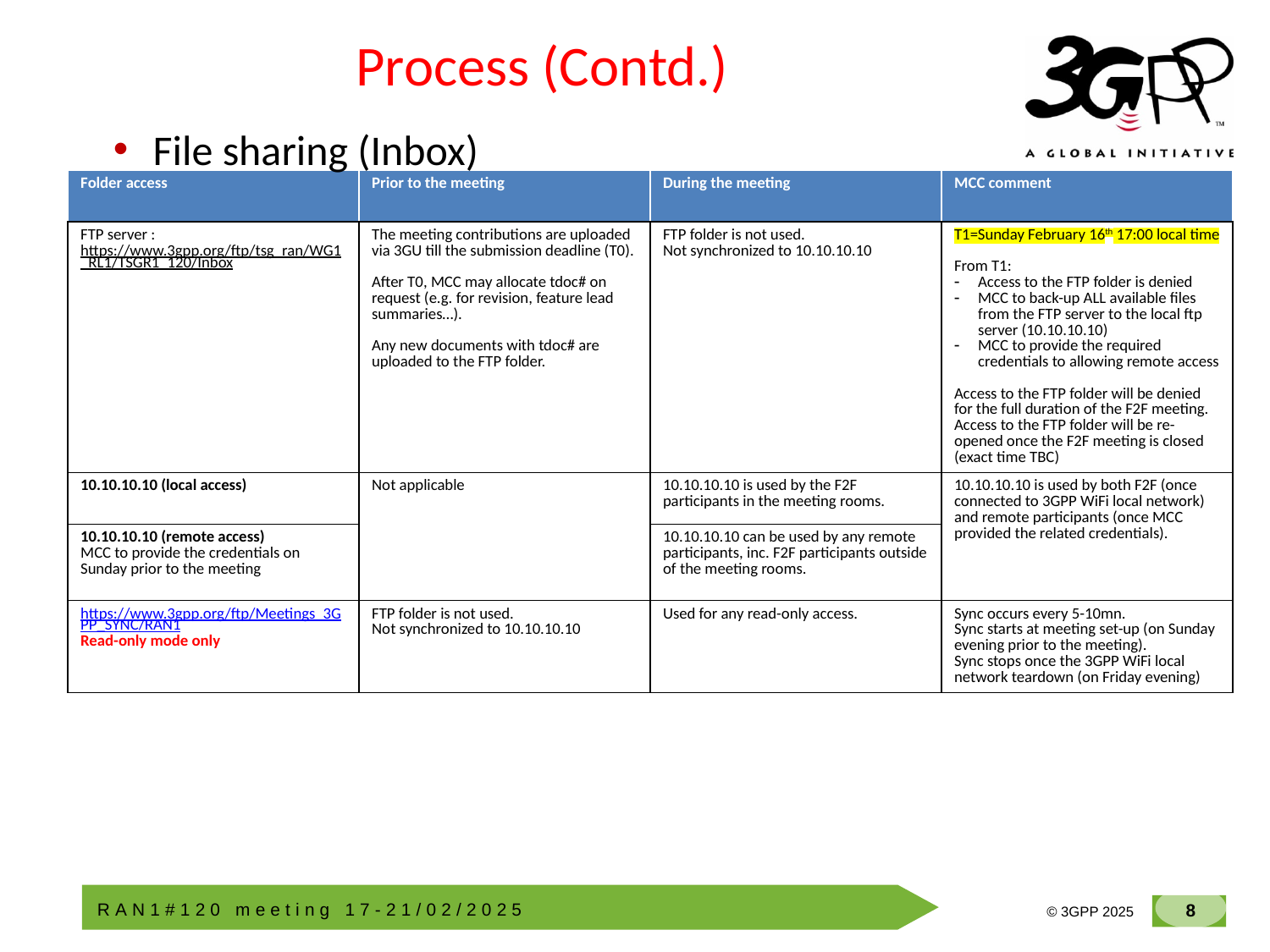

# Process (Contd.)
File sharing (Inbox)

| Folder access | Prior to the meeting | During the meeting | MCC comment |
| --- | --- | --- | --- |
| FTP server : https://www.3gpp.org/ftp/tsg\_ran/WG1\_RL1/TSGR1\_120/Inbox | The meeting contributions are uploaded via 3GU till the submission deadline (T0). After T0, MCC may allocate tdoc# on request (e.g. for revision, feature lead summaries…). Any new documents with tdoc# are uploaded to the FTP folder. | FTP folder is not used. Not synchronized to 10.10.10.10 | T1=Sunday February 16th 17:00 local time From T1: Access to the FTP folder is denied MCC to back-up ALL available files from the FTP server to the local ftp server (10.10.10.10) MCC to provide the required credentials to allowing remote access Access to the FTP folder will be denied for the full duration of the F2F meeting. Access to the FTP folder will be re-opened once the F2F meeting is closed (exact time TBC) |
| 10.10.10.10 (local access) | Not applicable | 10.10.10.10 is used by the F2F participants in the meeting rooms. | 10.10.10.10 is used by both F2F (once connected to 3GPP WiFi local network) and remote participants (once MCC provided the related credentials). |
| 10.10.10.10 (remote access) MCC to provide the credentials on Sunday prior to the meeting |  | 10.10.10.10 can be used by any remote participants, inc. F2F participants outside of the meeting rooms. |  |
| https://www.3gpp.org/ftp/Meetings\_3GPP\_SYNC/RAN1 Read-only mode only | FTP folder is not used. Not synchronized to 10.10.10.10 | Used for any read-only access. | Sync occurs every 5-10mn. Sync starts at meeting set-up (on Sunday evening prior to the meeting). Sync stops once the 3GPP WiFi local network teardown (on Friday evening) |